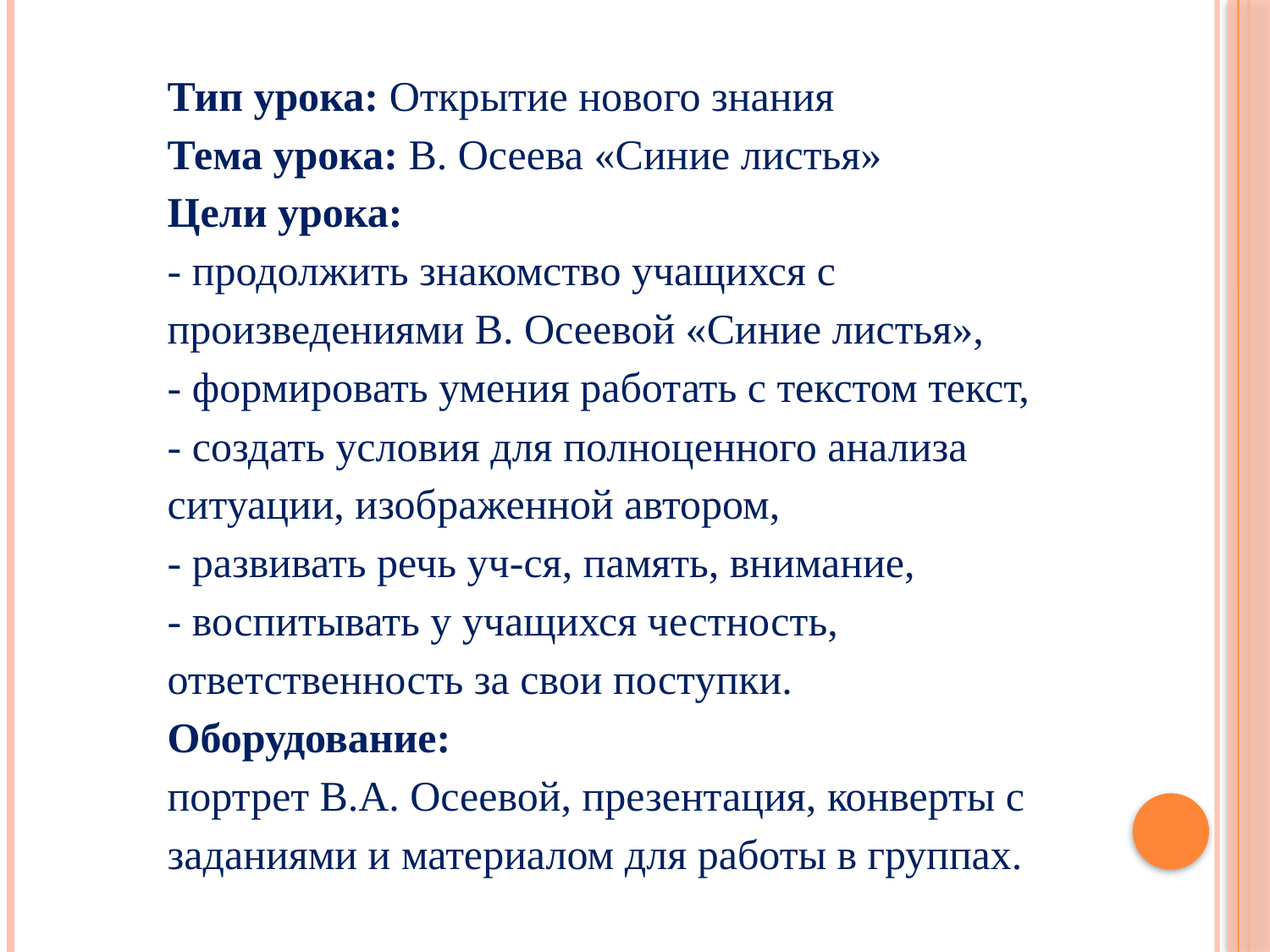

Тип урока: Открытие нового знания
Тема урока: В. Осеева «Синие листья»
Цели урока:
- продолжить знакомство учащихся с произведениями В. Осеевой «Синие листья»,
- формировать умения работать с текстом текст,
- создать условия для полноценного анализа ситуации, изображенной автором,
- развивать речь уч-ся, память, внимание,
- воспитывать у учащихся честность, ответственность за свои поступки.
Оборудование:
портрет В.А. Осеевой, презентация, конверты с заданиями и материалом для работы в группах.